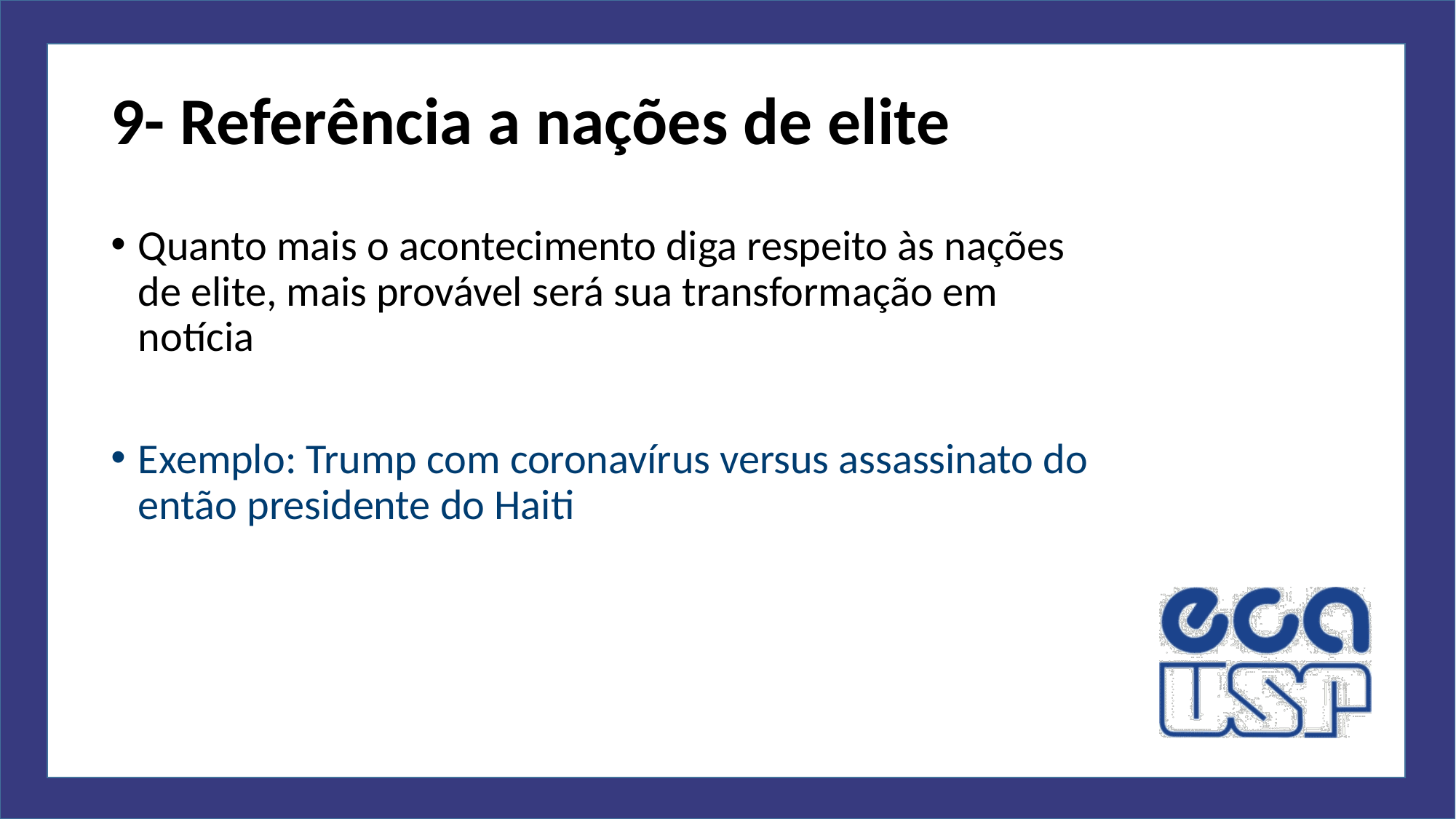

# 9- Referência a nações de elite
Quanto mais o acontecimento diga respeito às nações de elite, mais provável será sua transformação em notícia

Exemplo: Trump com coronavírus versus assassinato do então presidente do Haiti